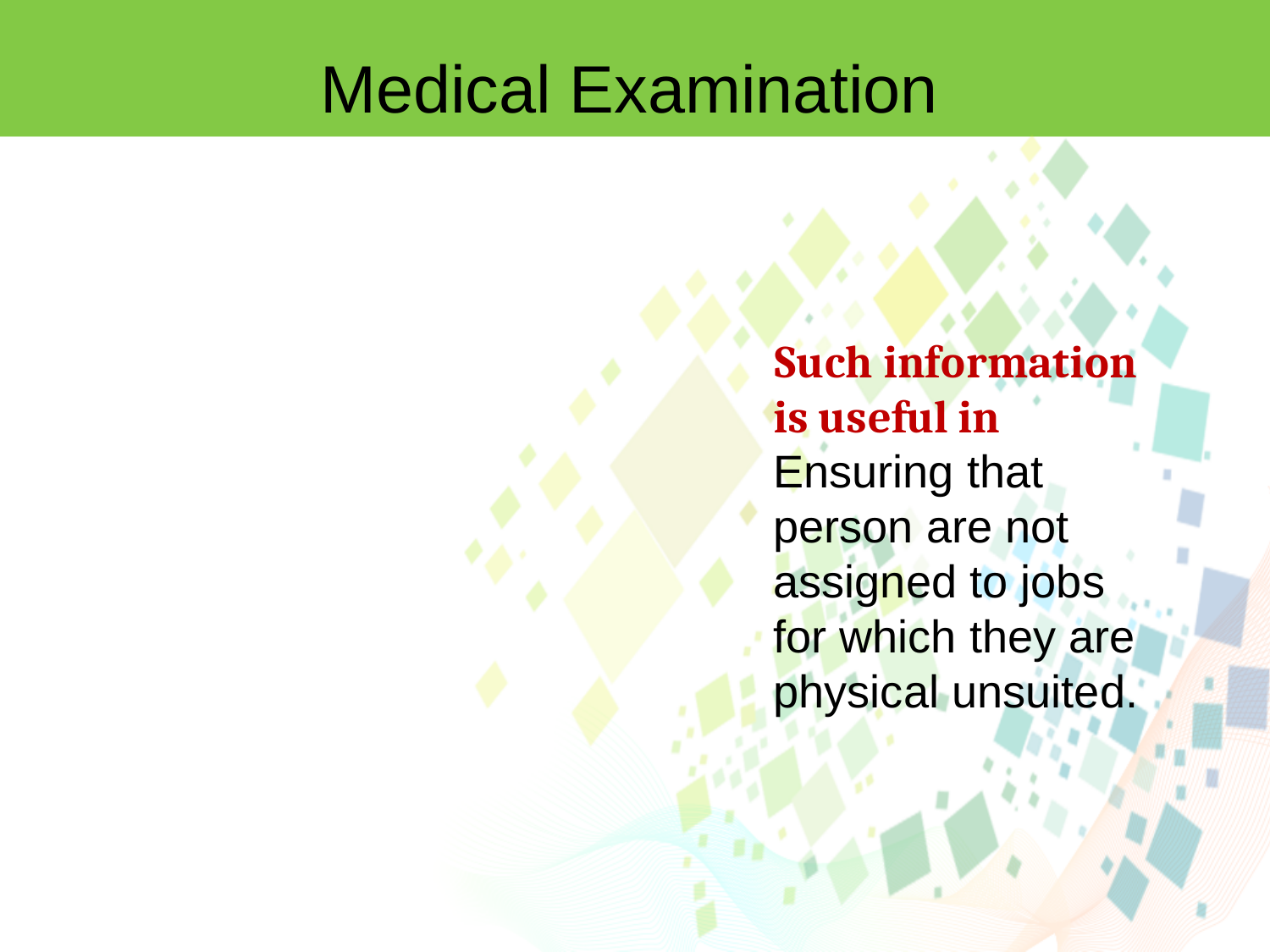

Medical Examination
Such information is useful in
Ensuring that person are not assigned to jobs for which they are physical unsuited.